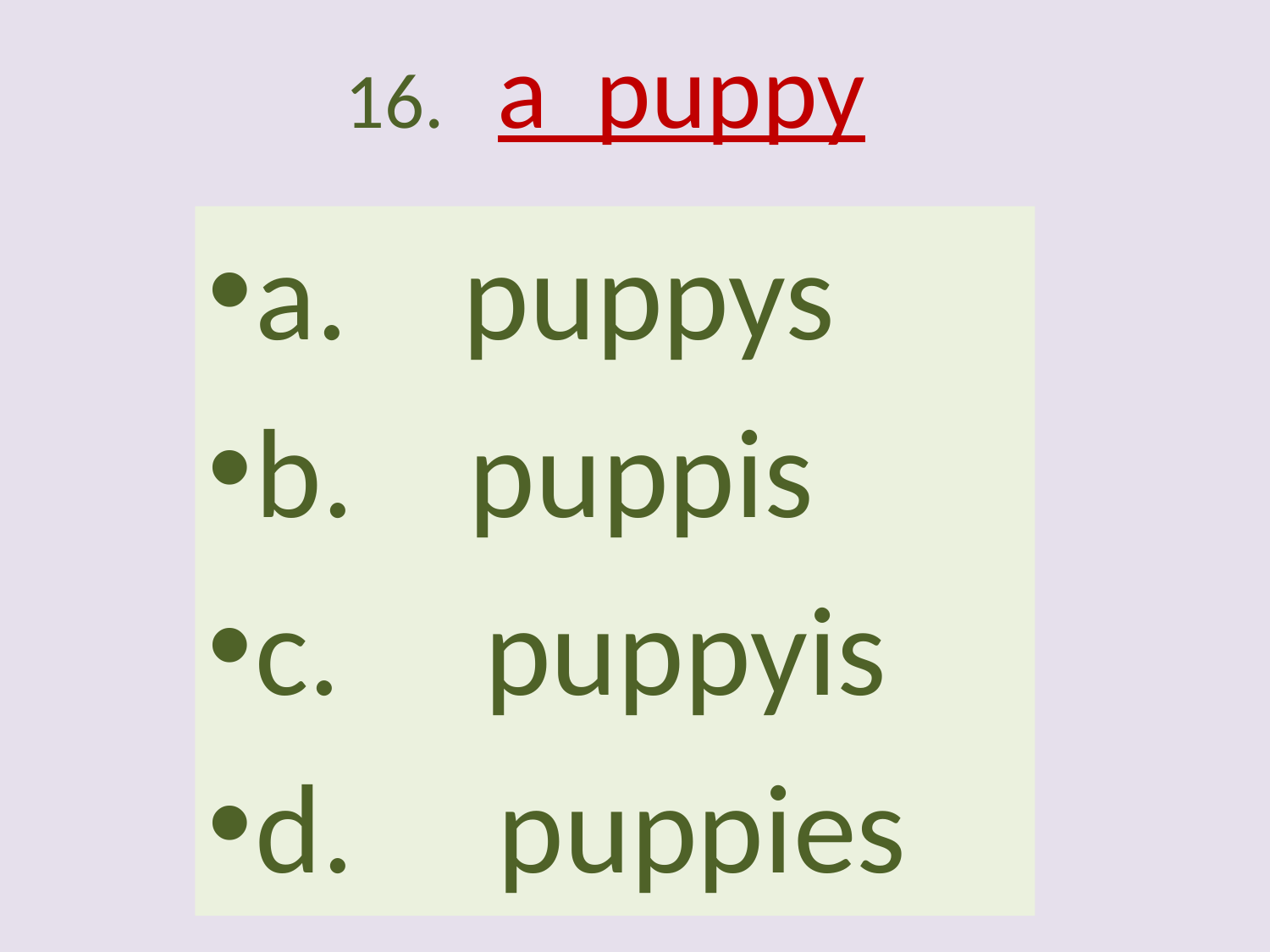

# 16.   a  puppy
a.    puppys
b.    puppis
c.     puppyis
d.     puppies